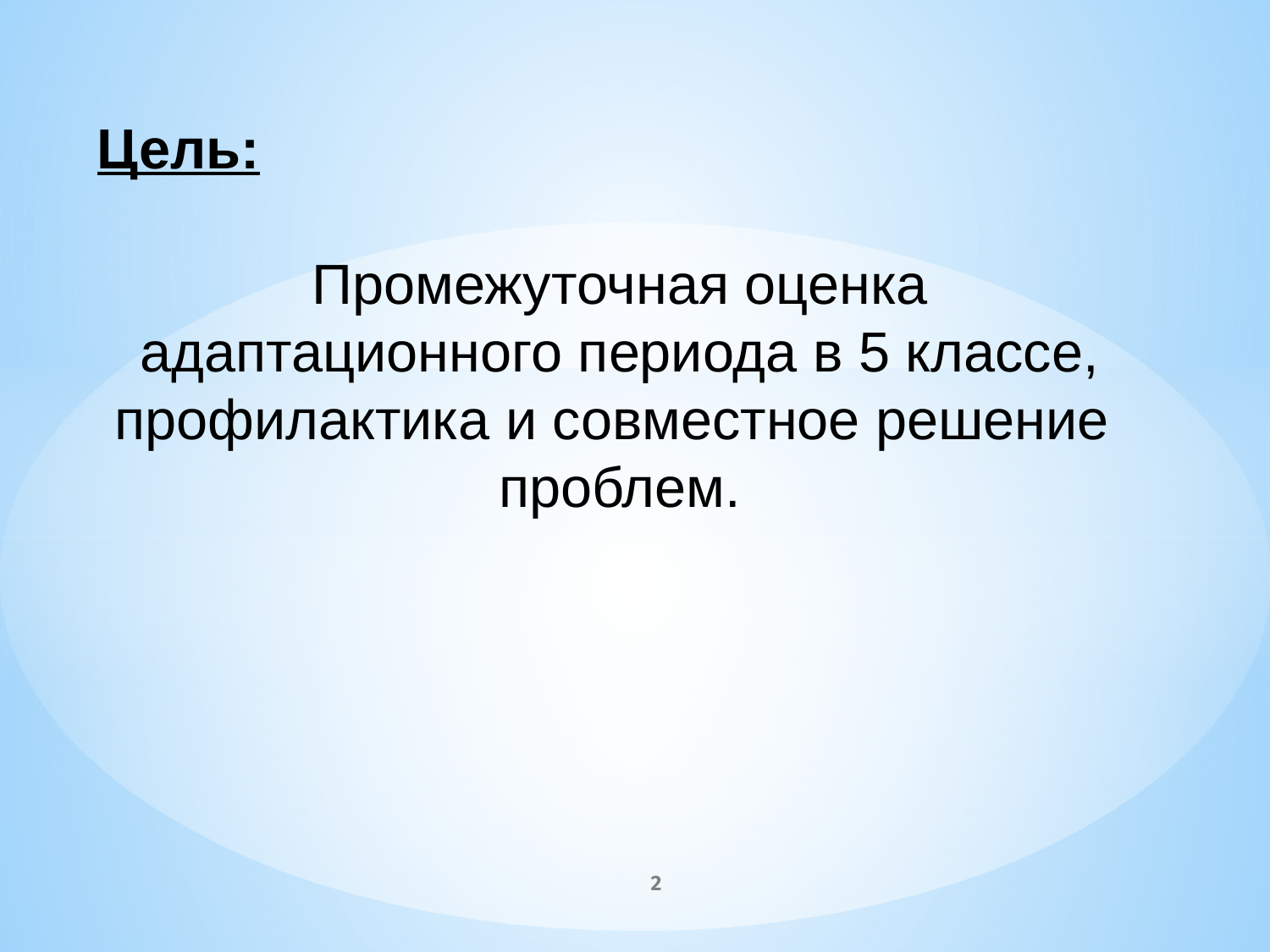

Цель:

Промежуточная оценка адаптационного периода в 5 классе, профилактика и совместное решение  проблем.

2